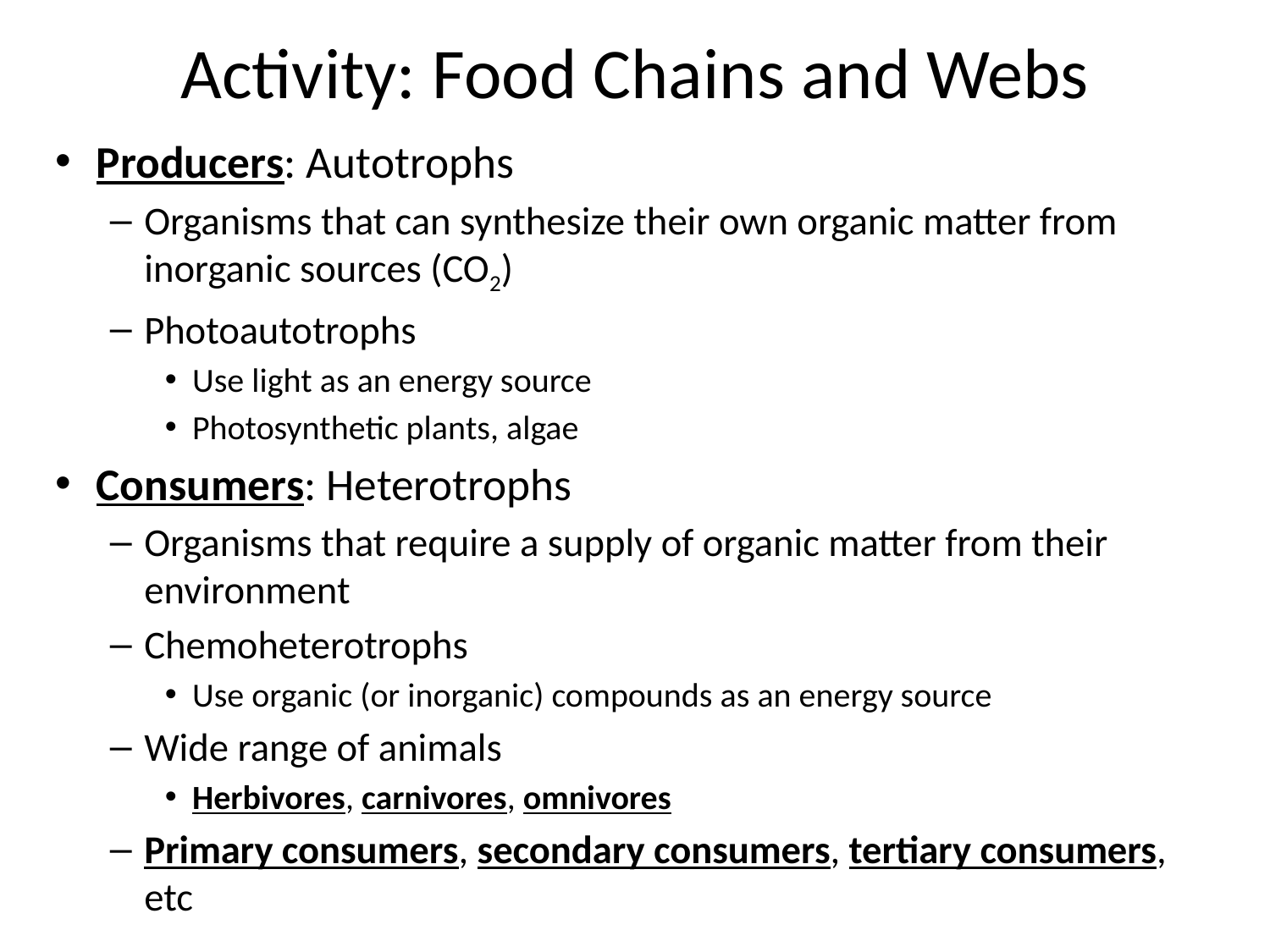

# Activity: Food Chains and Webs
Producers: Autotrophs
Organisms that can synthesize their own organic matter from inorganic sources (CO2)
Photoautotrophs
Use light as an energy source
Photosynthetic plants, algae
Consumers: Heterotrophs
Organisms that require a supply of organic matter from their environment
Chemoheterotrophs
Use organic (or inorganic) compounds as an energy source
Wide range of animals
Herbivores, carnivores, omnivores
Primary consumers, secondary consumers, tertiary consumers, etc